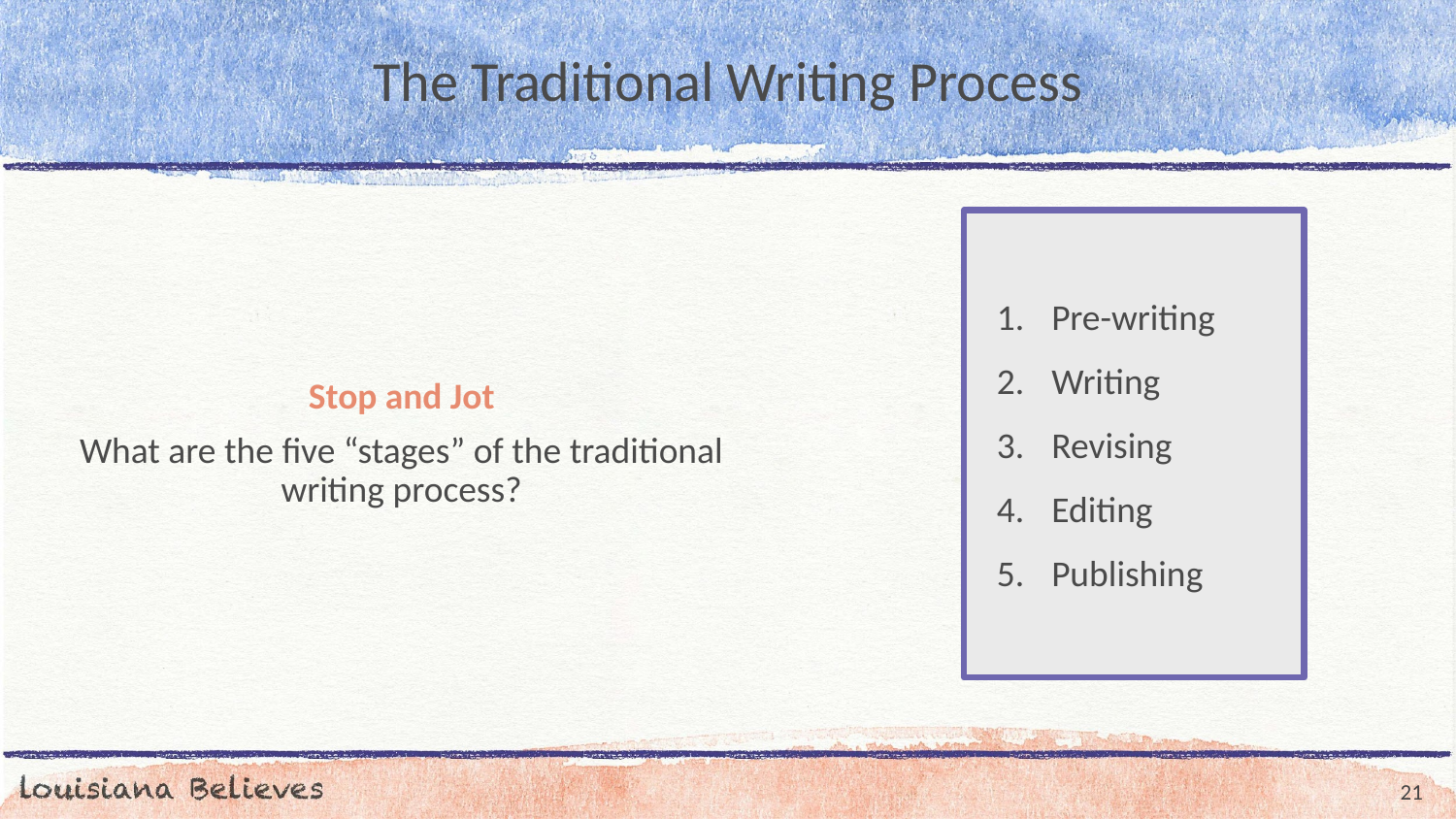

# The Traditional Writing Process
Stop and Jot
What are the five “stages” of the traditional writing process?
Pre-writing
Writing
Revising
Editing
Publishing